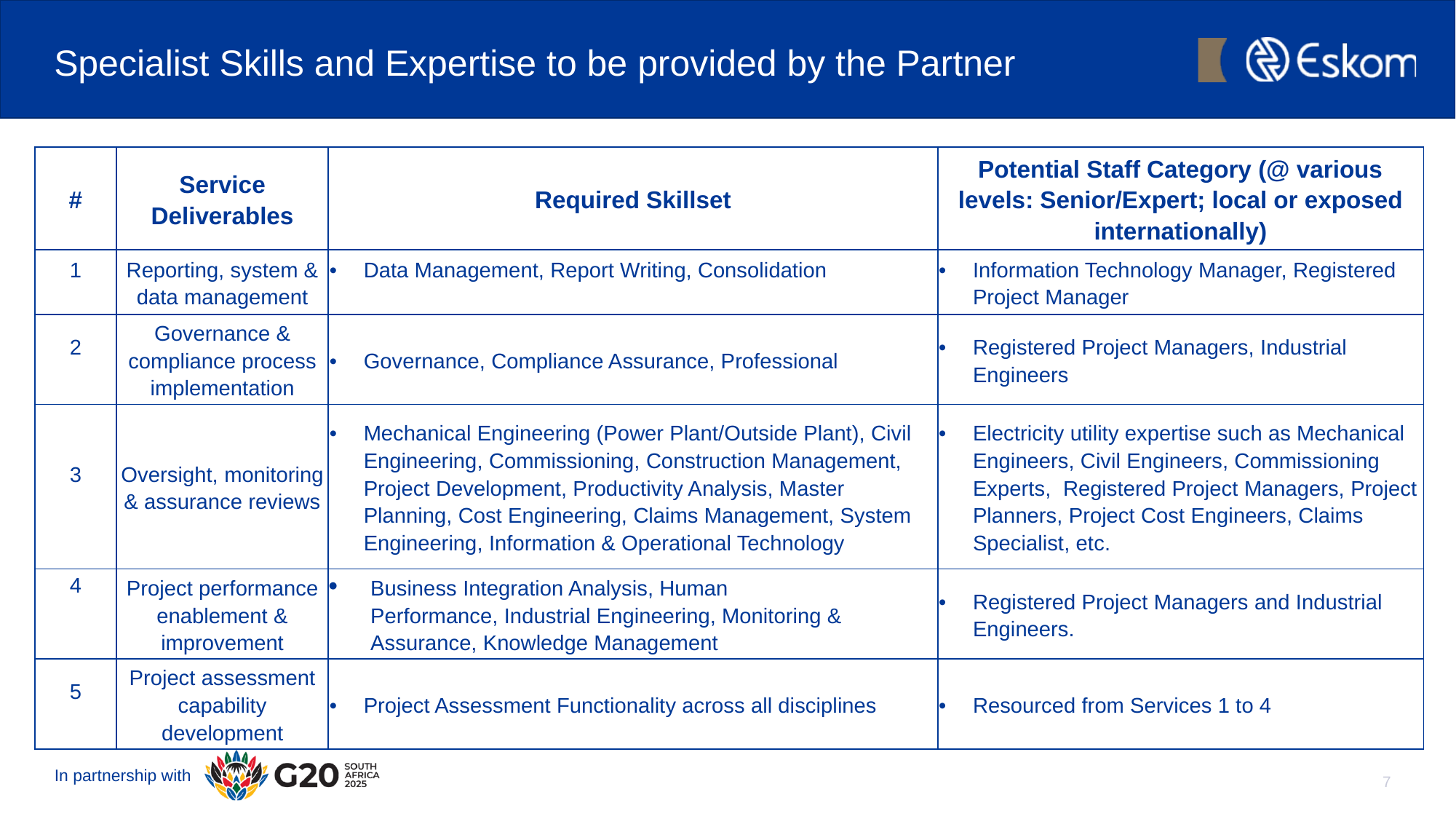

# Specialist Skills and Expertise to be provided by the Partner

| # | Service Deliverables | Required Skillset | Potential Staff Category (@ various levels: Senior/Expert; local or exposed internationally) |
| --- | --- | --- | --- |
| 1 | Reporting, system & data management | Data Management, Report Writing, Consolidation​ | Information Technology Manager, Registered Project Manager |
| 2 | Governance & compliance process implementation | Governance, Compliance Assurance, Professional | Registered Project Managers, Industrial Engineers |
| 3 | Oversight, monitoring & assurance reviews | Mechanical Engineering (Power Plant/Outside Plant), Civil Engineering, Commissioning, Construction Management, Project Development, Productivity Analysis, Master Planning, Cost Engineering, Claims Management, System Engineering, Information & Operational Technology​ | Electricity utility expertise such as Mechanical Engineers, Civil Engineers, Commissioning Experts,  Registered Project Managers, Project Planners, Project Cost Engineers, Claims Specialist, etc. |
| 4 | Project performance enablement & improvement | Business Integration Analysis, Human Performance, Industrial Engineering, Monitoring & Assurance, Knowledge Management​ | Registered Project Managers and Industrial Engineers. |
| 5 | Project assessment capability development | Project Assessment Functionality across all disciplines​ | Resourced from Services 1 to 4 |

7